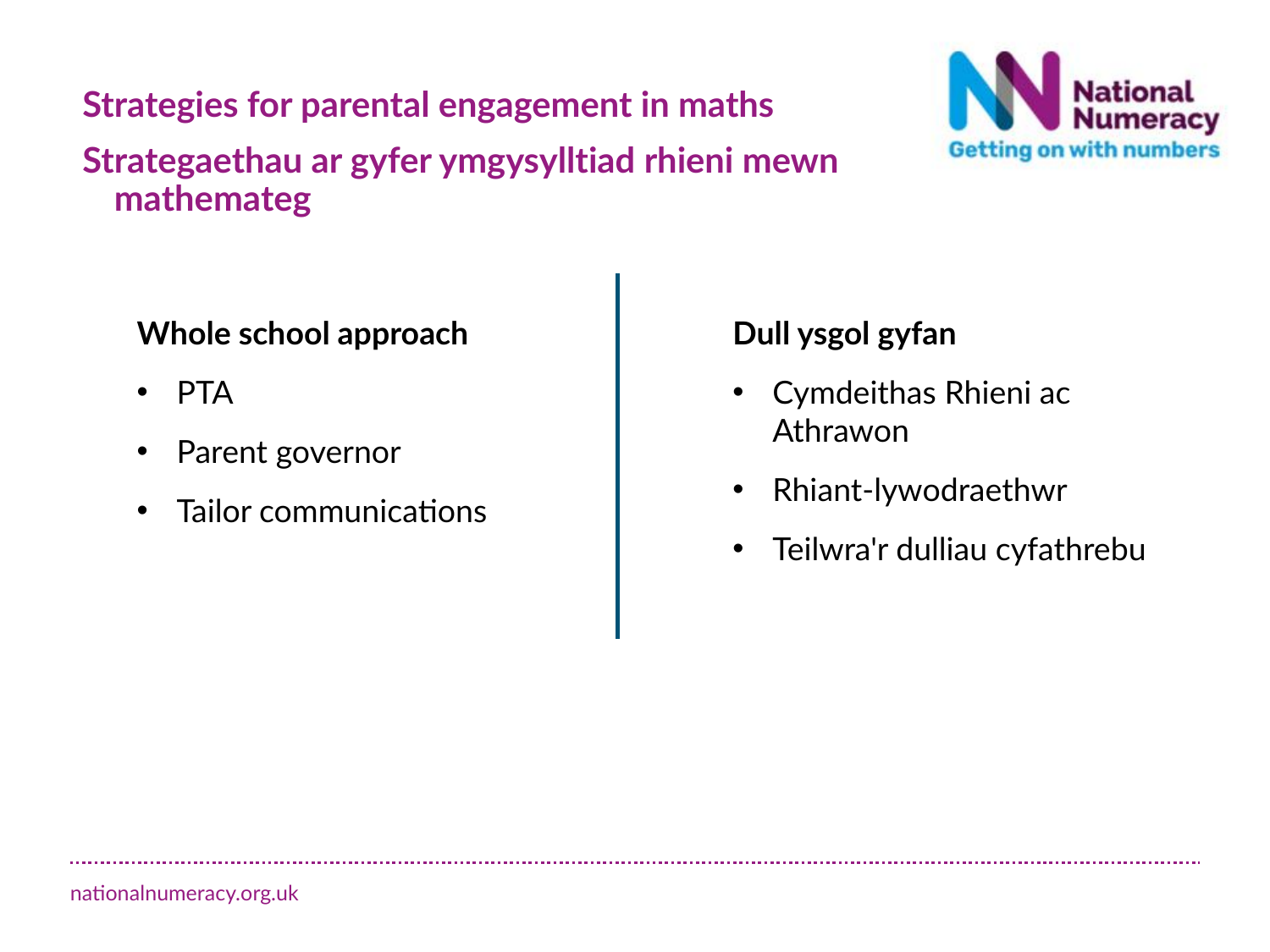

Strategies for parental engagement in maths
Strategaethau ar gyfer ymgysylltiad rhieni mewn mathemateg
Whole school approach
PTA
Parent governor
Tailor communications
Dull ysgol gyfan
Cymdeithas Rhieni ac Athrawon
Rhiant-lywodraethwr
Teilwra'r dulliau cyfathrebu